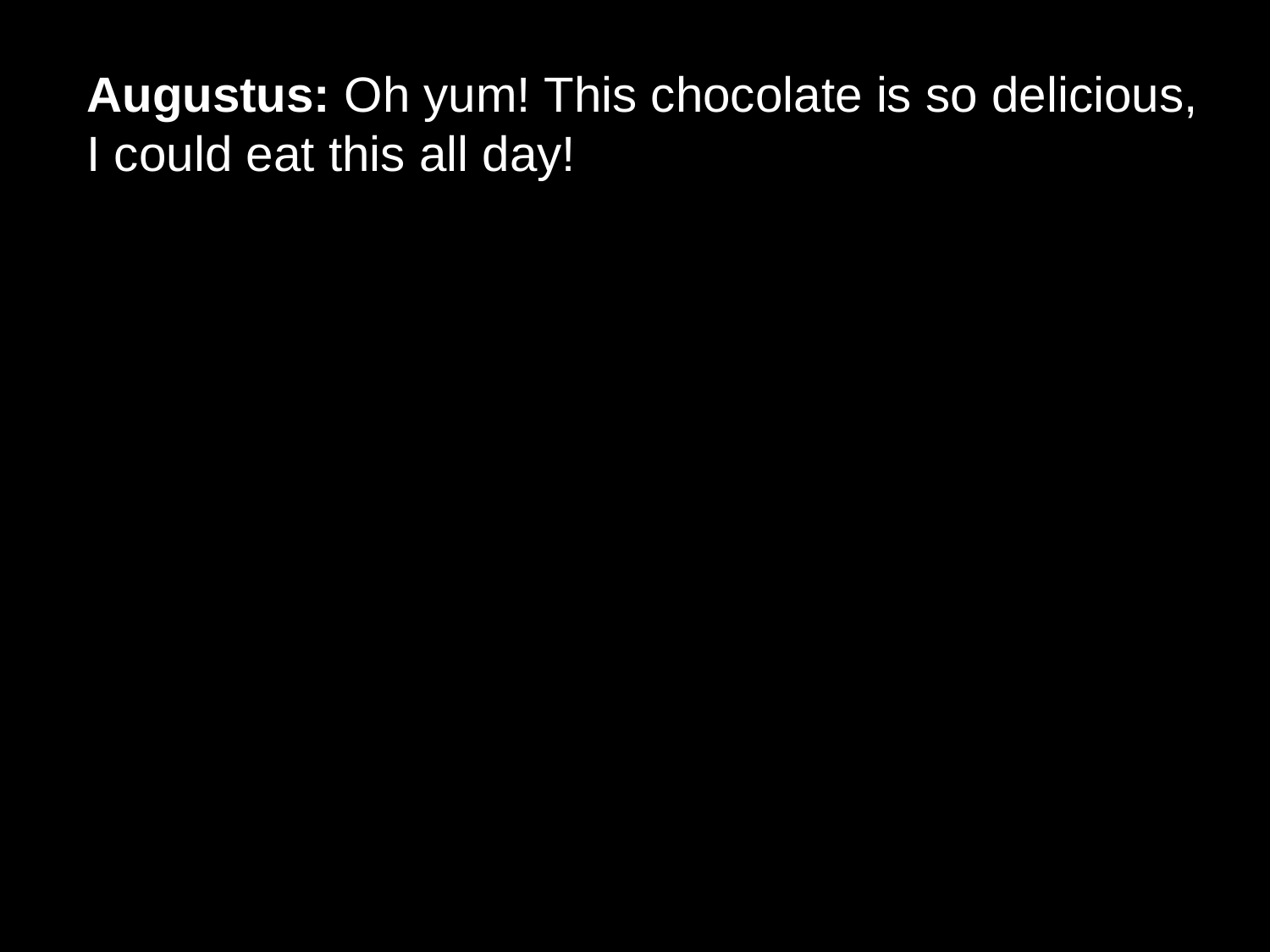

# Augustus: Oh yum! This chocolate is so delicious, I could eat this all day!